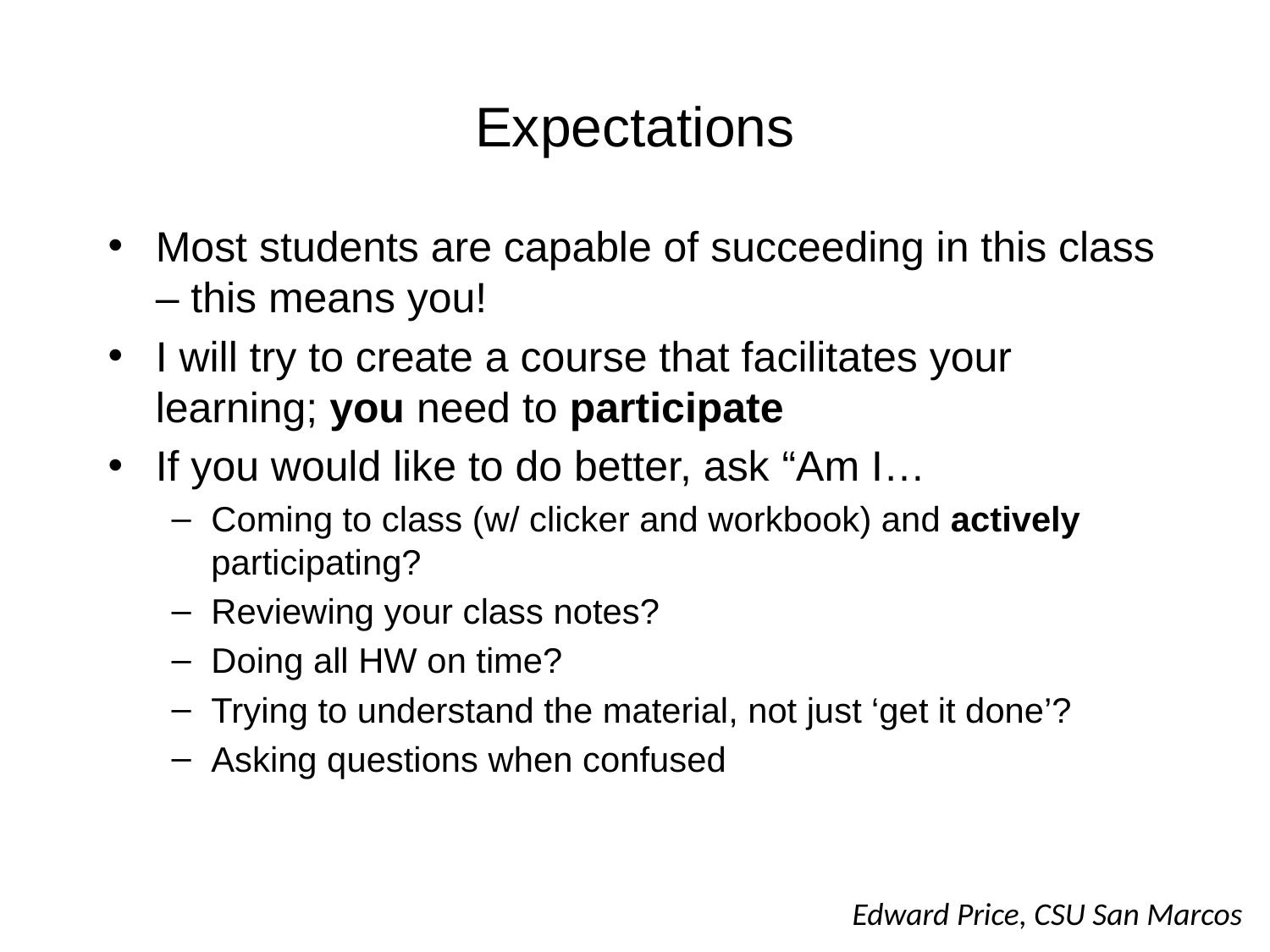

# Expectations
Most students are capable of succeeding in this class – this means you!
I will try to create a course that facilitates your learning; you need to participate
If you would like to do better, ask “Am I…
Coming to class (w/ clicker and workbook) and actively participating?
Reviewing your class notes?
Doing all HW on time?
Trying to understand the material, not just ‘get it done’?
Asking questions when confused
Edward Price, CSU San Marcos